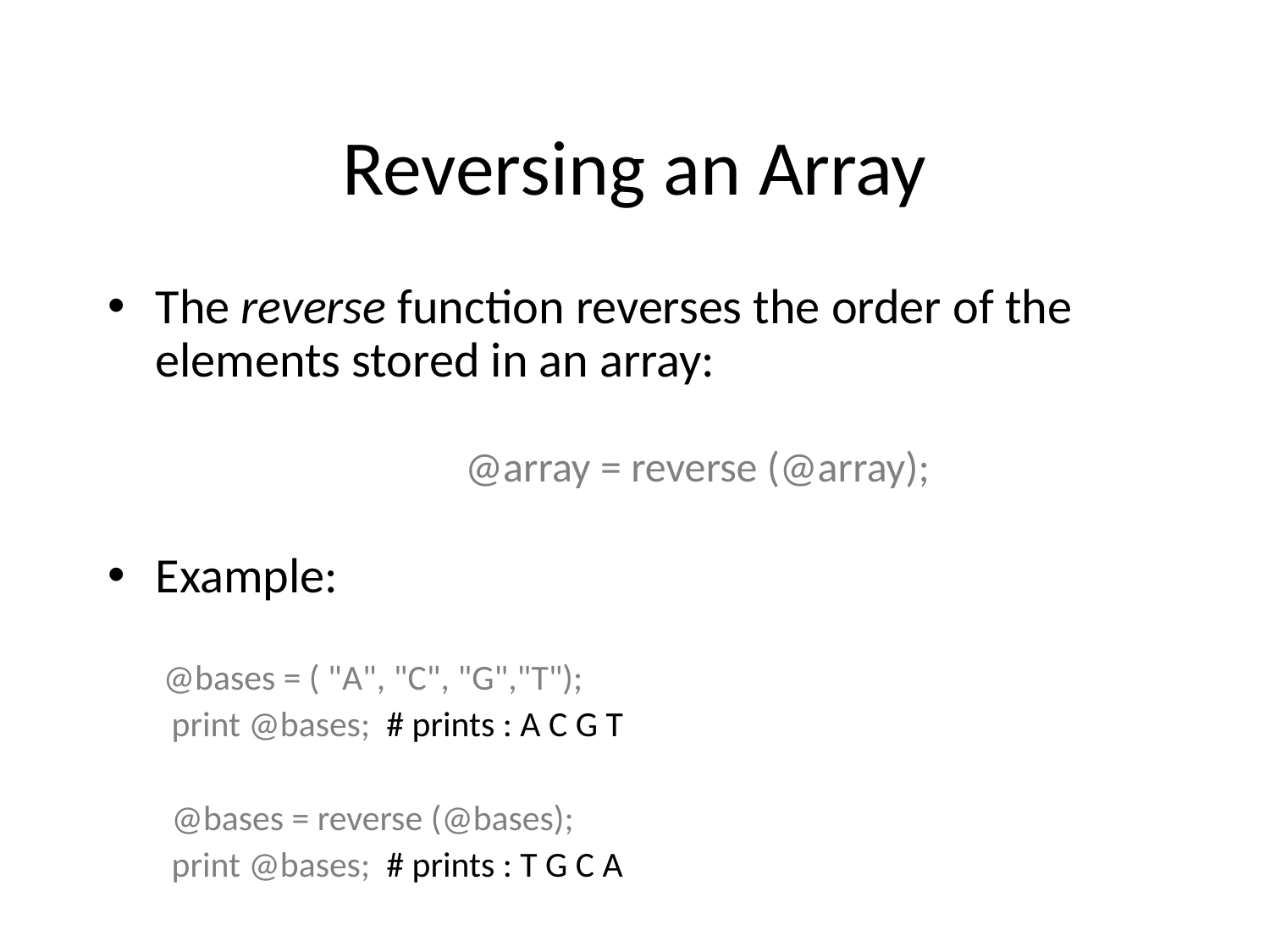

# Reversing an Array
The reverse function reverses the order of the elements stored in an array:

			@array = reverse (@array);

Example:

	 @bases = ( "A", "C", "G","T");
print @bases;  # prints : A C G T

@bases = reverse (@bases);
print @bases;  # prints : T G C A